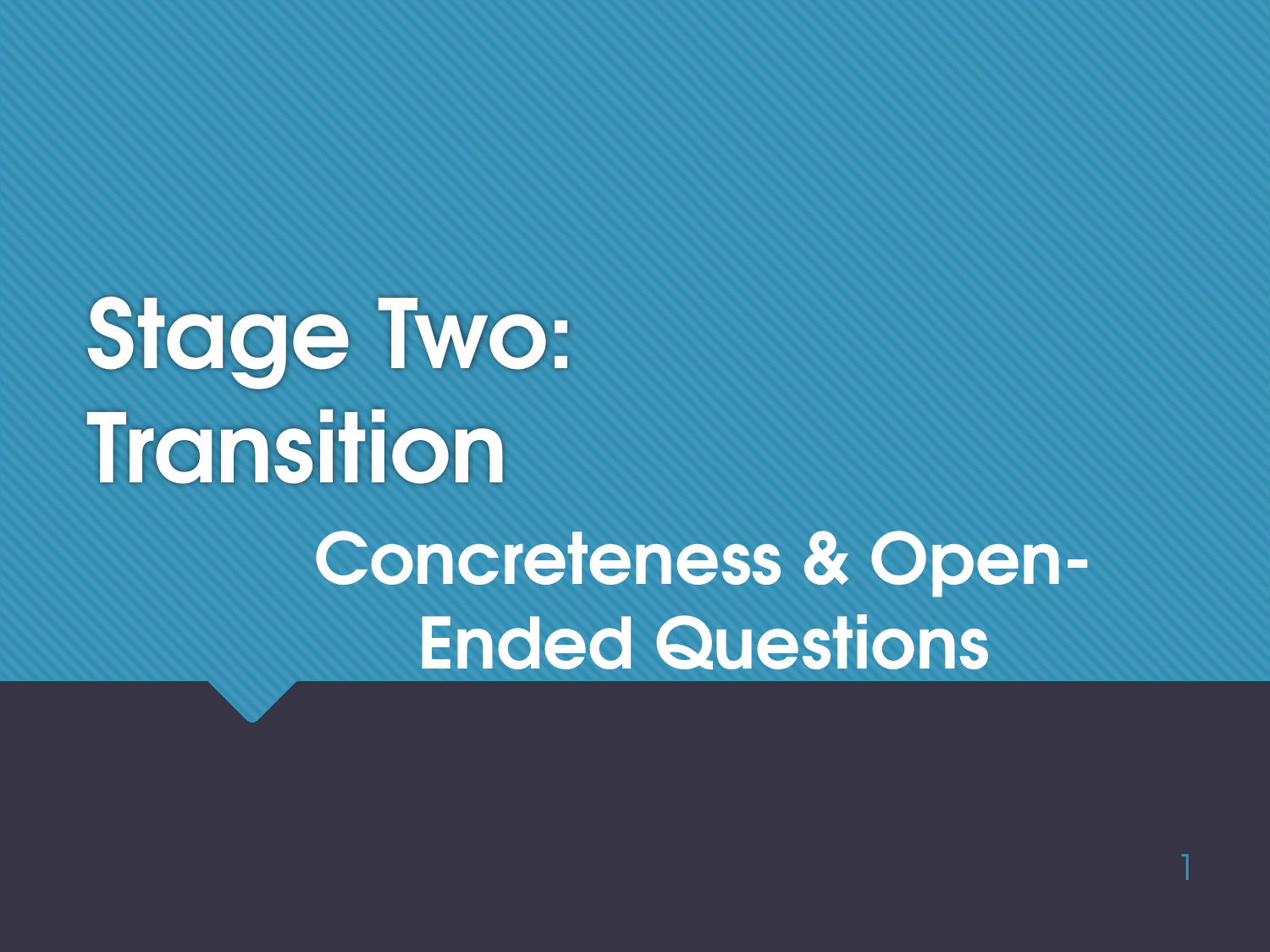

# Stage Two: Transition
Concreteness & Open-Ended Questions
1